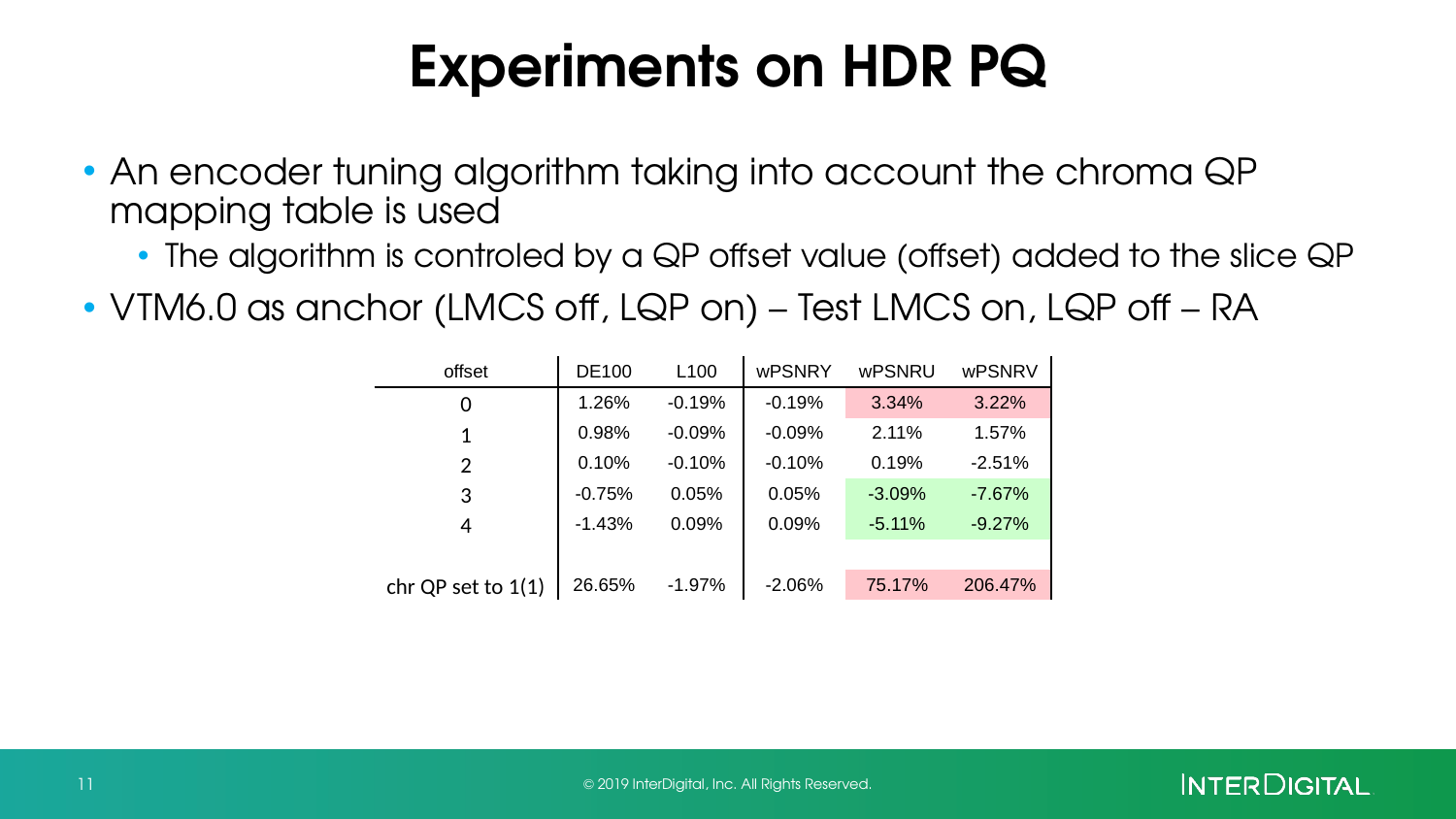

# Experiments on HDR PQ
An encoder tuning algorithm taking into account the chroma QP mapping table is used
The algorithm is controled by a QP offset value (offset) added to the slice QP
VTM6.0 as anchor (LMCS off, LQP on) – Test LMCS on, LQP off – RA

| offset | DE100 | L100 | wPSNRY | wPSNRU | wPSNRV |
| --- | --- | --- | --- | --- | --- |
| 0 | 1.26% | -0.19% | -0.19% | 3.34% | 3.22% |
| 1 | 0.98% | -0.09% | -0.09% | 2.11% | 1.57% |
| 2 | 0.10% | -0.10% | -0.10% | 0.19% | -2.51% |
| 3 | -0.75% | 0.05% | 0.05% | -3.09% | -7.67% |
| 4 | -1.43% | 0.09% | 0.09% | -5.11% | -9.27% |
|  |  |  |  |  |  |
| chr QP set to 1(1) | 26.65% | -1.97% | -2.06% | 75.17% | 206.47% |
11
© 2019 InterDigital, Inc. All Rights Reserved.